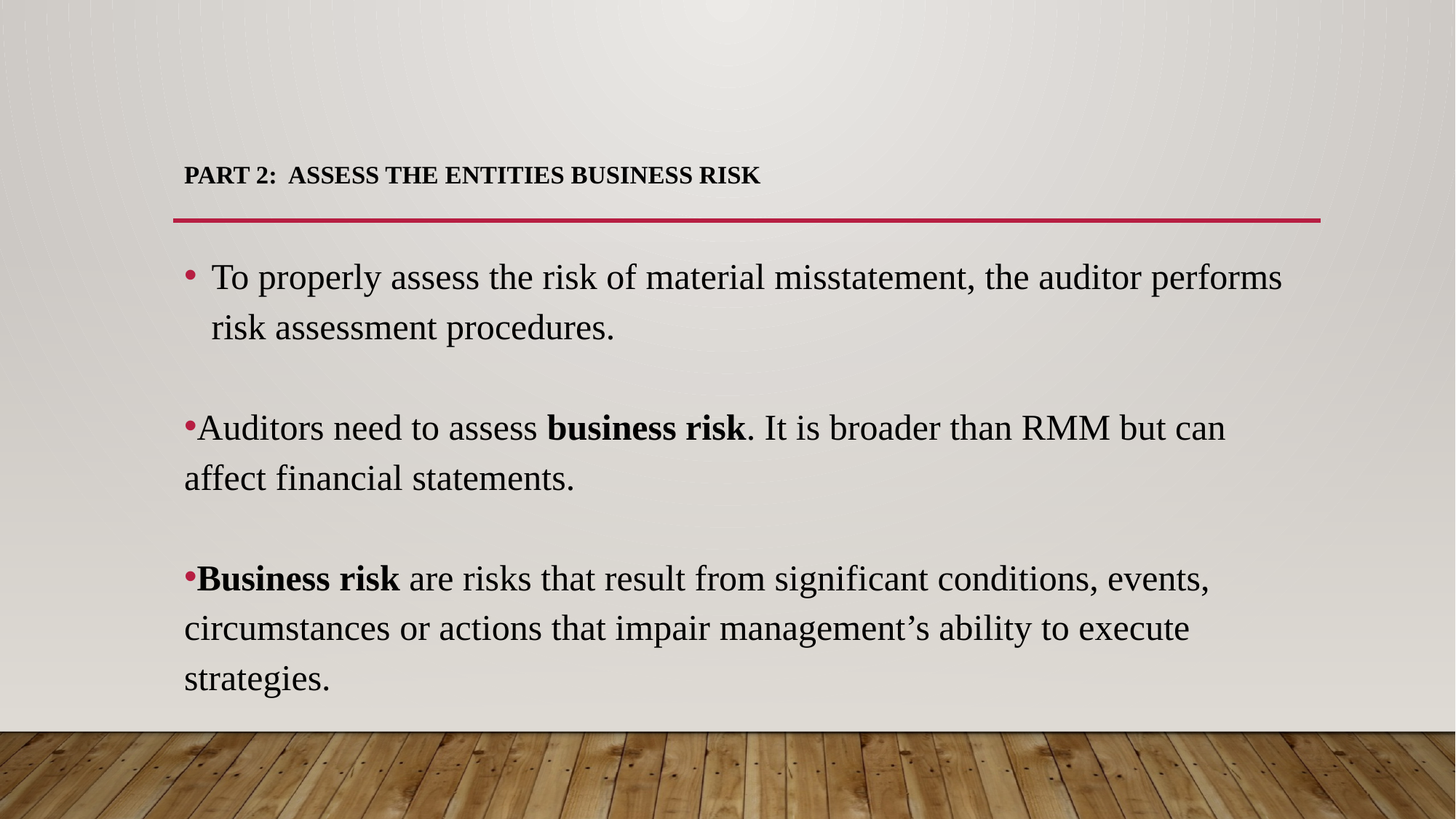

# Part 2:  Assess the Entities Business Risk
To properly assess the risk of material misstatement, the auditor performs risk assessment procedures.

Auditors need to assess business risk. It is broader than RMM but can affect financial statements.

Business risk are risks that result from significant conditions, events, circumstances or actions that impair management’s ability to execute strategies.